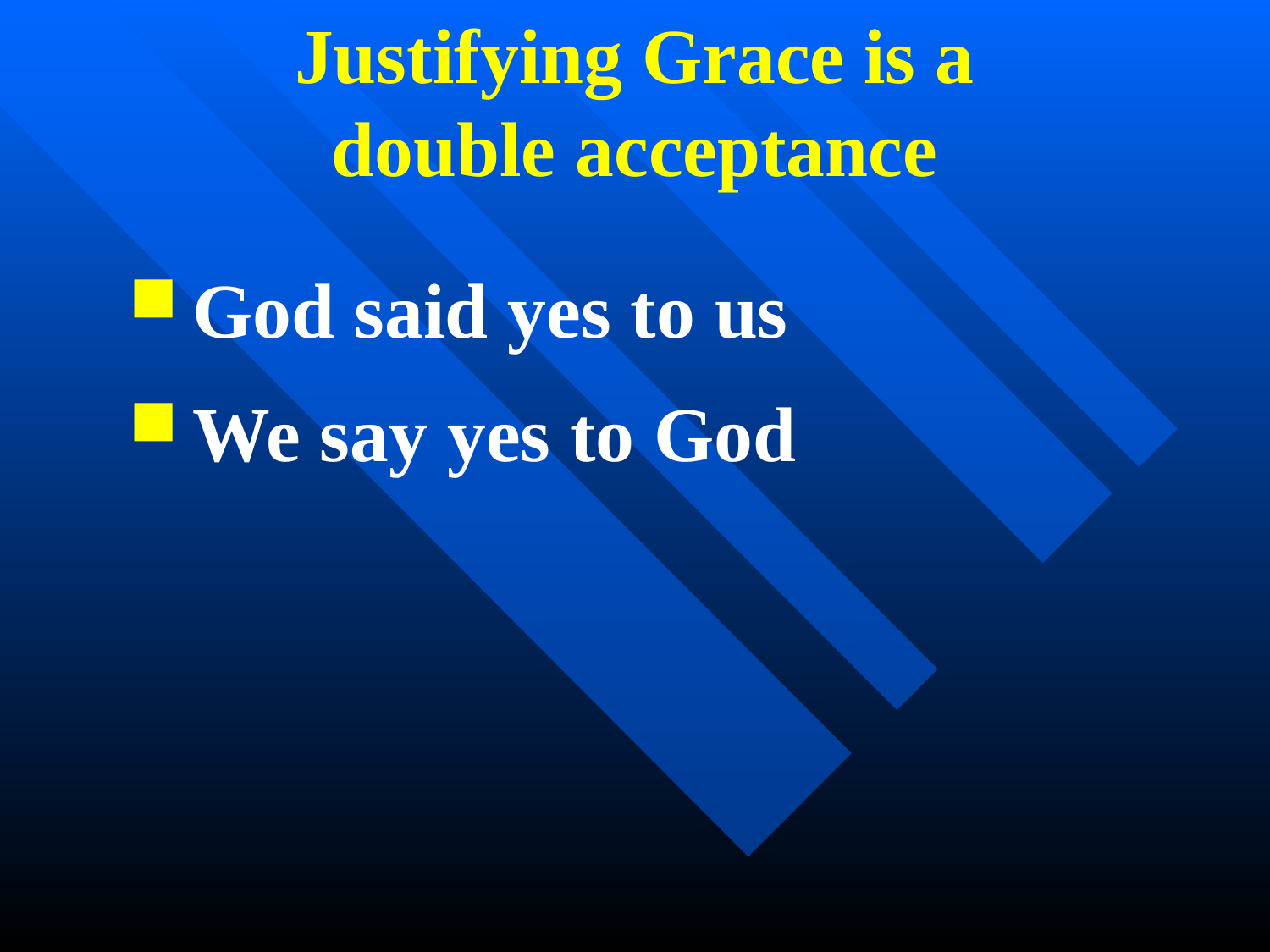

Justifying Grace is a
double acceptance
God said yes to us
We say yes to God